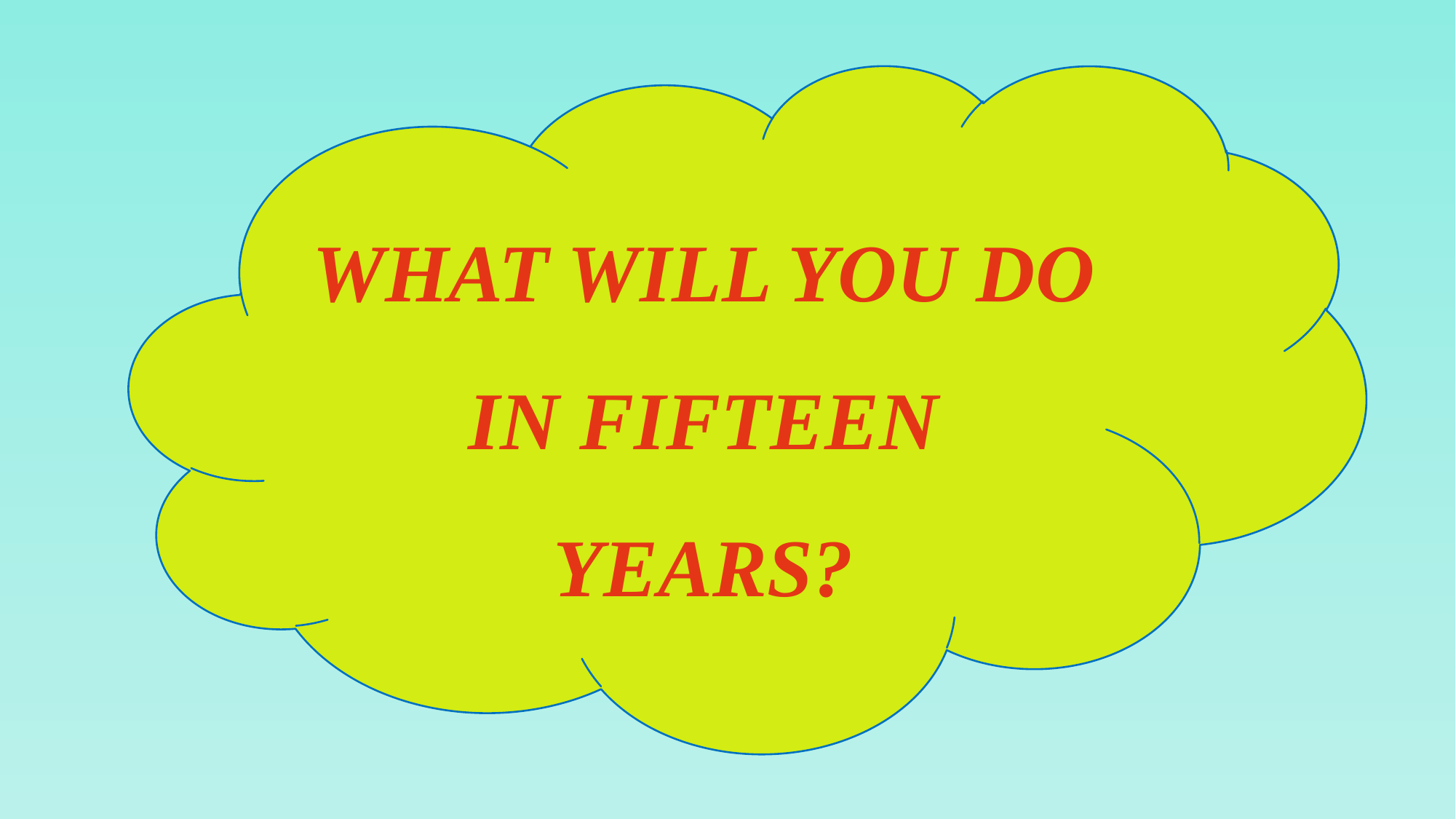

WHAT WILL YOU DO
IN FIFTEEN YEARS?